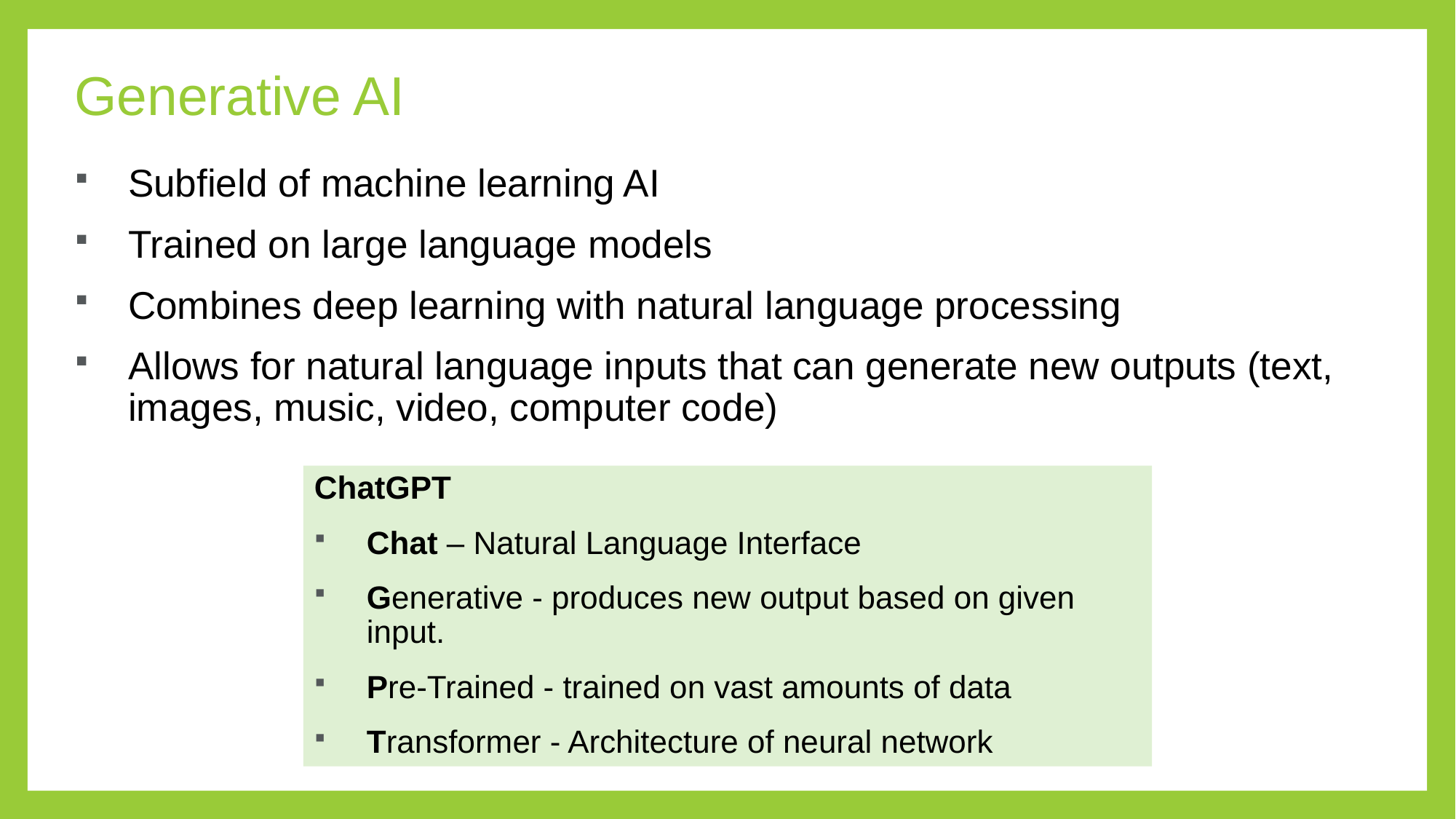

# Generative AI
Subfield of machine learning AI
Trained on large language models
Combines deep learning with natural language processing
Allows for natural language inputs that can generate new outputs (text, images, music, video, computer code)
ChatGPT
Chat – Natural Language Interface
Generative - produces new output based on given input.
Pre-Trained - trained on vast amounts of data
Transformer - Architecture of neural network